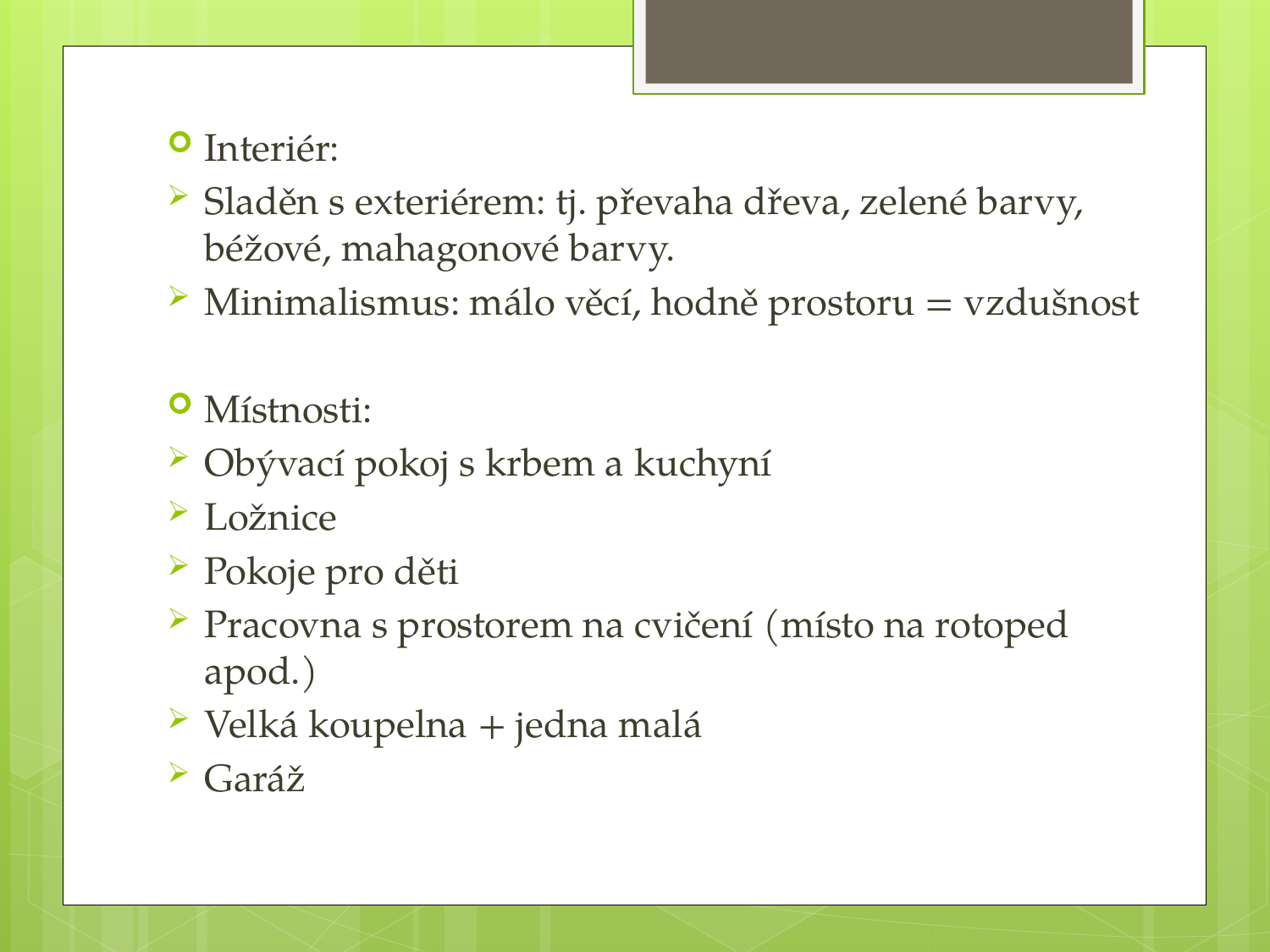

Interiér:
Sladěn s exteriérem: tj. převaha dřeva, zelené barvy, béžové, mahagonové barvy.
Minimalismus: málo věcí, hodně prostoru = vzdušnost

Místnosti:
Obývací pokoj s krbem a kuchyní
Ložnice
Pokoje pro děti
Pracovna s prostorem na cvičení (místo na rotoped apod.)
Velká koupelna + jedna malá
Garáž